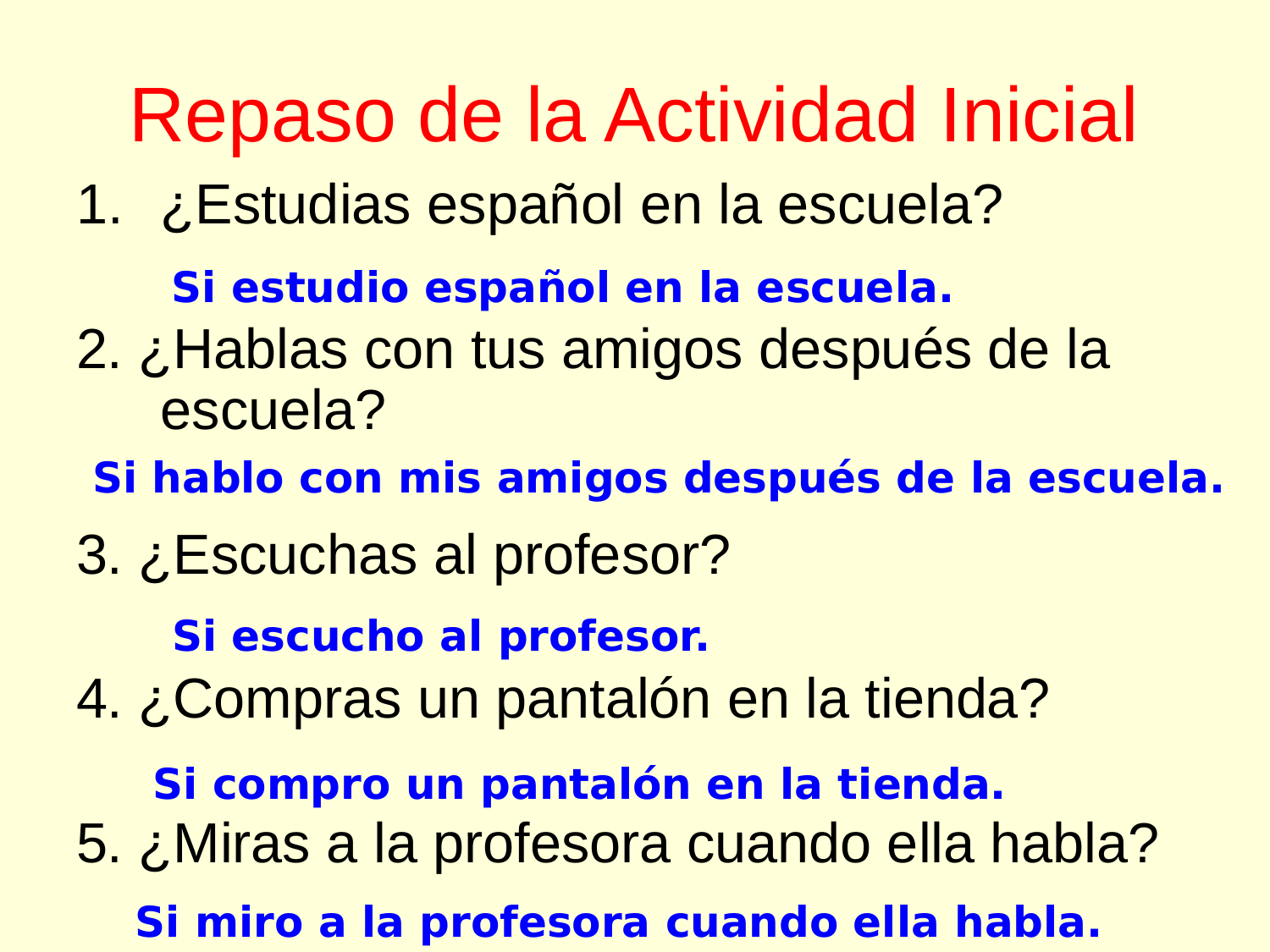

# Repaso de la Actividad Inicial
¿Estudias español en la escuela?

2. ¿Hablas con tus amigos después de la escuela?

3. ¿Escuchas al profesor?

4. ¿Compras un pantalón en la tienda?

5. ¿Miras a la profesora cuando ella habla?

Si estudio español en la escuela.
Si hablo con mis amigos después de la escuela.
Si escucho al profesor.
Si compro un pantalón en la tienda.
Si miro a la profesora cuando ella habla.